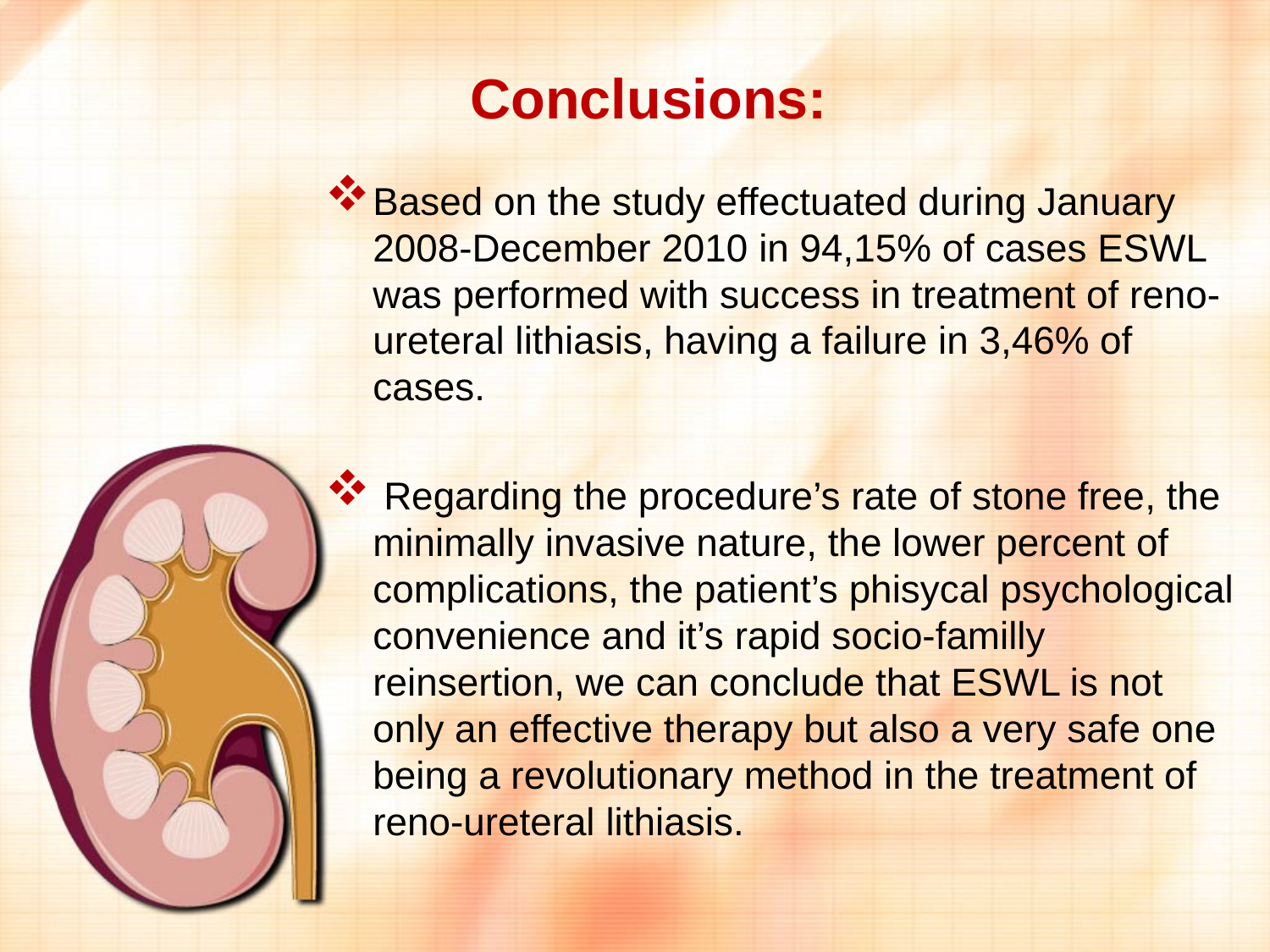

# Conclusions:
Based on the study effectuated during January 2008-December 2010 in 94,15% of cases ESWL was performed with success in treatment of reno-ureteral lithiasis, having a failure in 3,46% of cases.

 Regarding the procedure’s rate of stone free, the minimally invasive nature, the lower percent of complications, the patient’s phisycal psychological convenience and it’s rapid socio-familly reinsertion, we can conclude that ESWL is not only an effective therapy but also a very safe one being a revolutionary method in the treatment of reno-ureteral lithiasis.